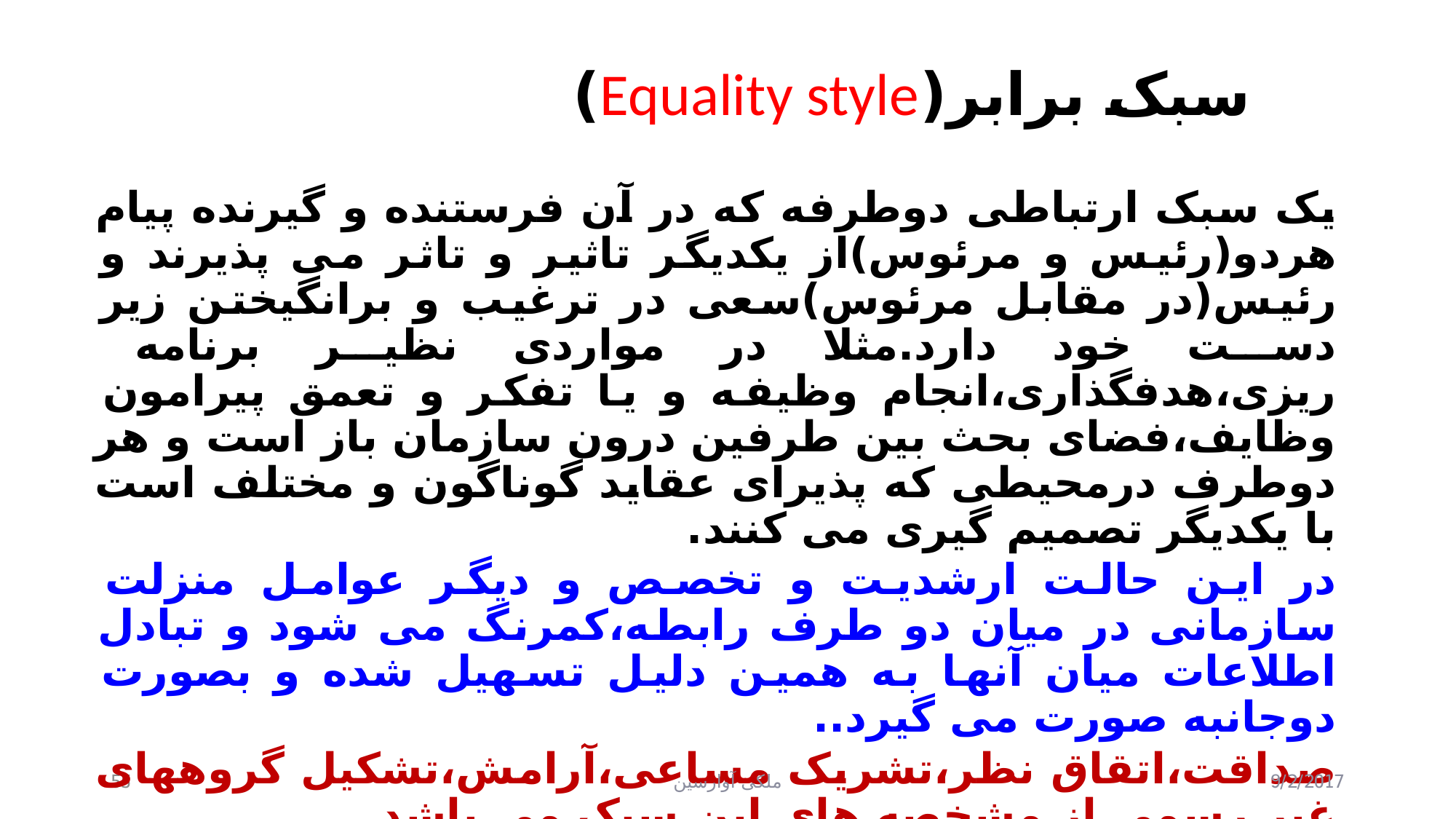

# سبک برابر(Equality style)
یک سبک ارتباطی دوطرفه که در آن فرستنده و گیرنده پیام هردو(رئیس و مرئوس)از یکدیگر تاثیر و تاثر می پذیرند و رئیس(در مقابل مرئوس)سعی در ترغیب و برانگیختن زیر دست خود دارد.مثلا در مواردی نظیر برنامه ریزی،هدفگذاری،انجام وظیفه و یا تفکر و تعمق پیرامون وظایف،فضای بحث بین طرفین درون سازمان باز است و هر دوطرف درمحیطی که پذیرای عقاید گوناگون و مختلف است با یکدیگر تصمیم گیری می کنند.
در این حالت ارشدیت و تخصص و دیگر عوامل منزلت سازمانی در میان دو طرف رابطه،کمرنگ می شود و تبادل اطلاعات میان آنها به همین دلیل تسهیل شده و بصورت دوجانبه صورت می گیرد..
صداقت،اتقاق نظر،تشریک مساعی،آرامش،تشکیل گروههای غیر رسمی از مشخصه های این سبک می باشد.
55
ملکی آوارسین
9/2/2017